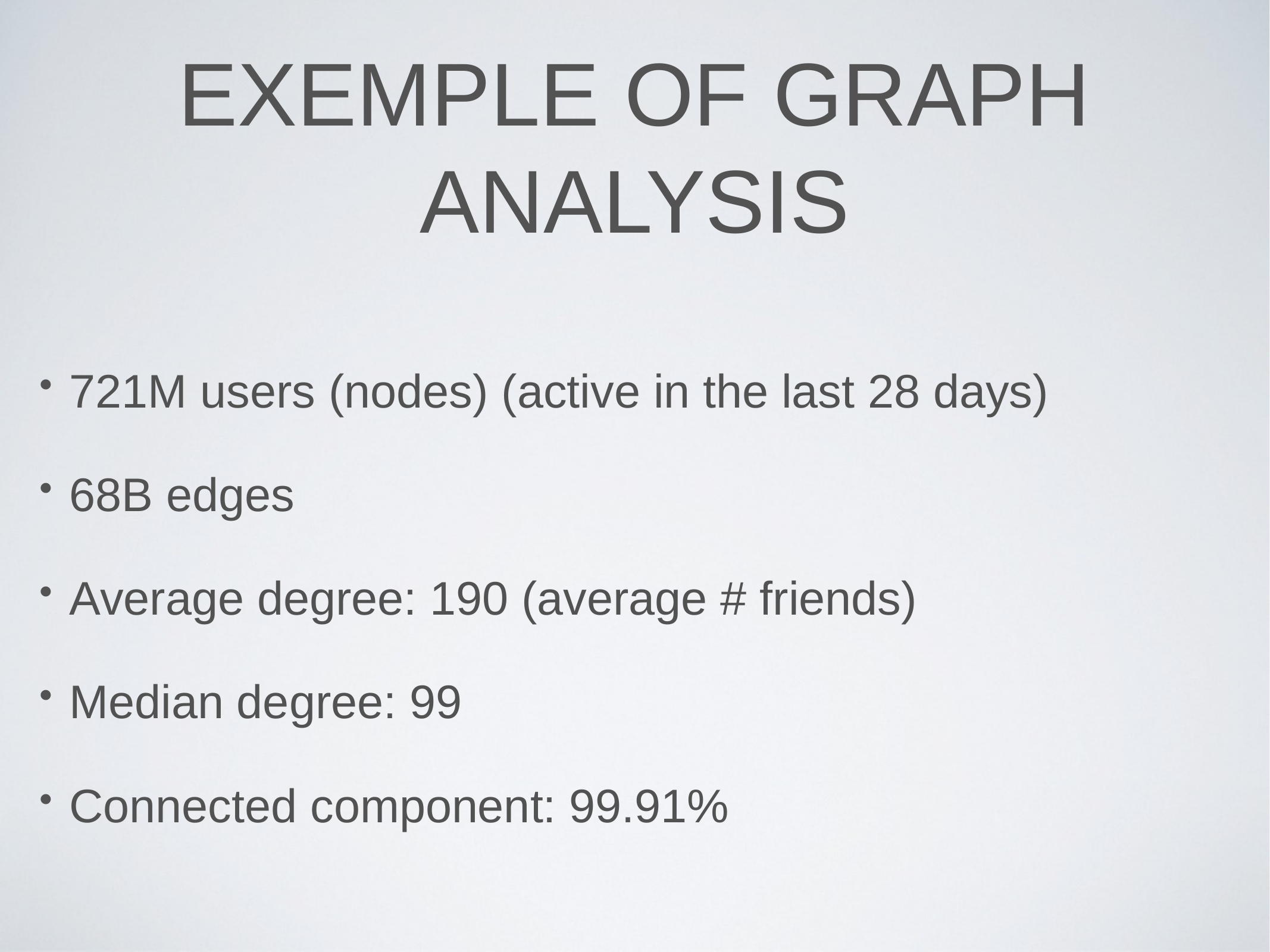

35
# Exemple of graph analysis
721M users (nodes) (active in the last 28 days)
68B edges
Average degree: 190 (average # friends)
Median degree: 99
Connected component: 99.91%